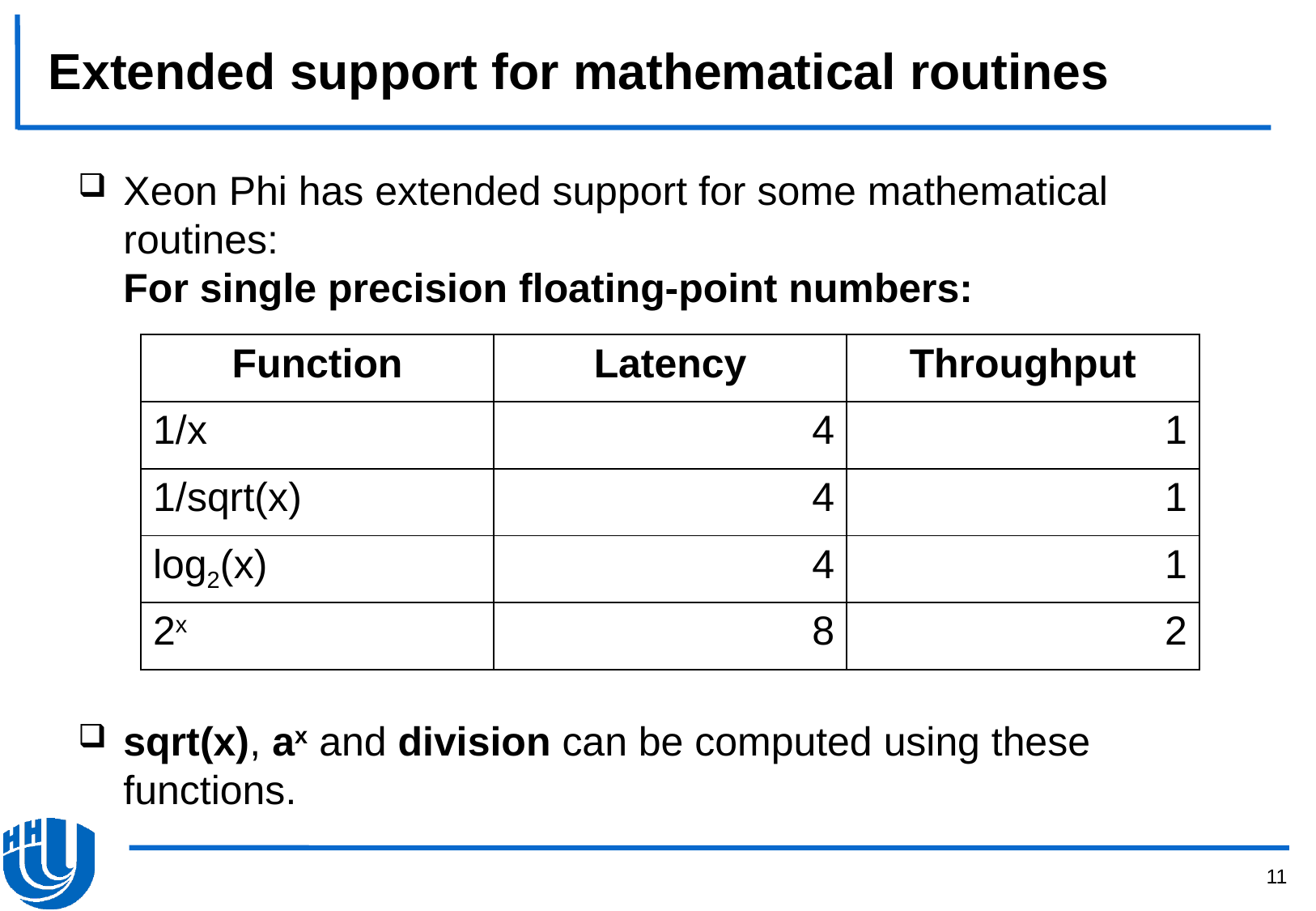

# Extended support for mathematical routines
Xeon Phi has extended support for some mathematical routines:
For single precision floating-point numbers:

sqrt(x), ax and division can be computed using these functions.

| Function | Latency | Throughput |
| --- | --- | --- |
| 1/x | 4 | 1 |
| 1/sqrt(x) | 4 | 1 |
| log2(x) | 4 | 1 |
| 2x | 8 | 2 |